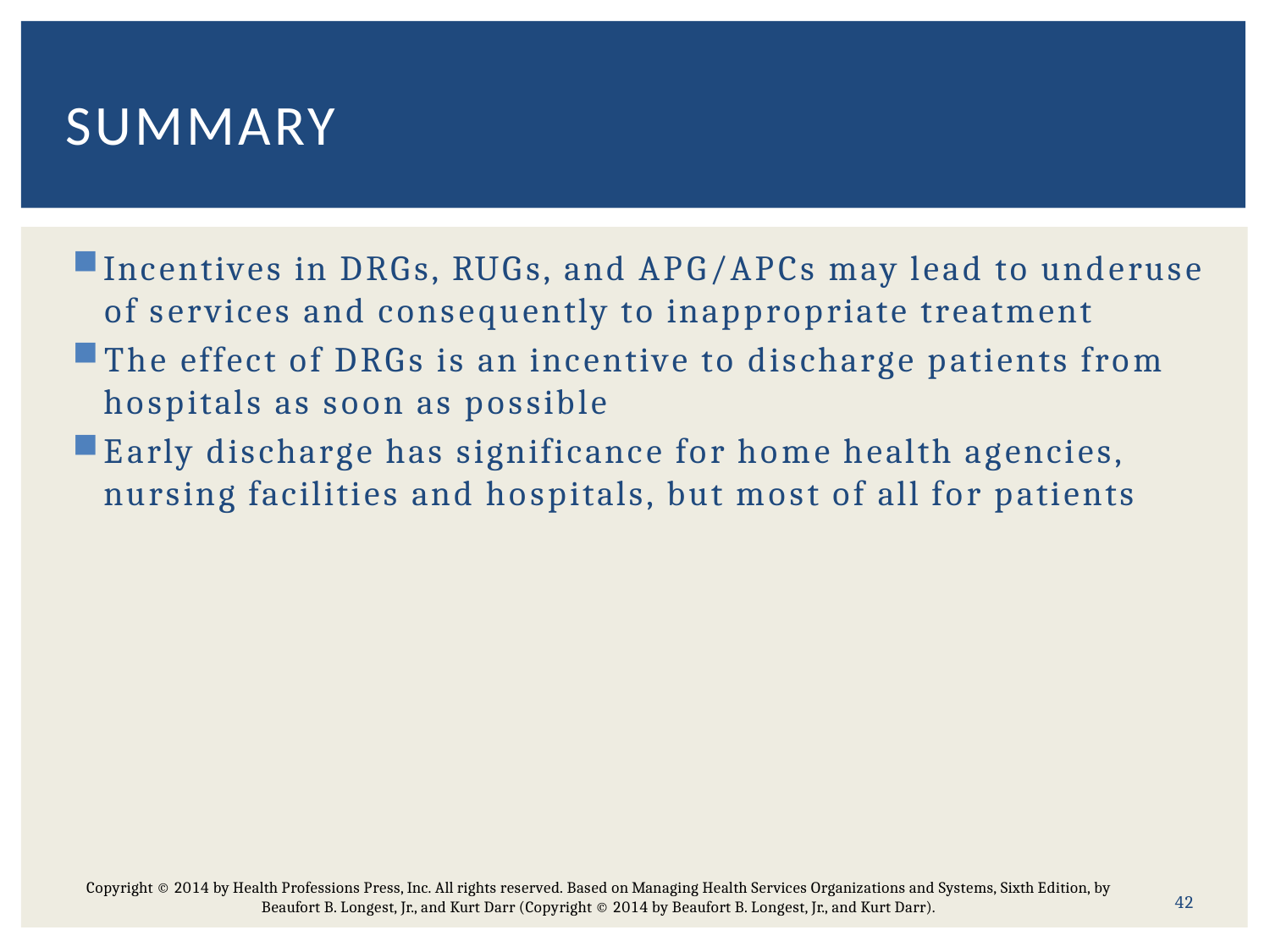

# Summary
Incentives in DRGs, RUGs, and APG/APCs may lead to underuse of services and consequently to inappropriate treatment
The effect of DRGs is an incentive to discharge patients from hospitals as soon as possible
Early discharge has significance for home health agencies, nursing facilities and hospitals, but most of all for patients

Copyright © 2014 by Health Professions Press, Inc. All rights reserved. Based on Managing Health Services Organizations and Systems, Sixth Edition, by Beaufort B. Longest, Jr., and Kurt Darr (Copyright © 2014 by Beaufort B. Longest, Jr., and Kurt Darr).
42